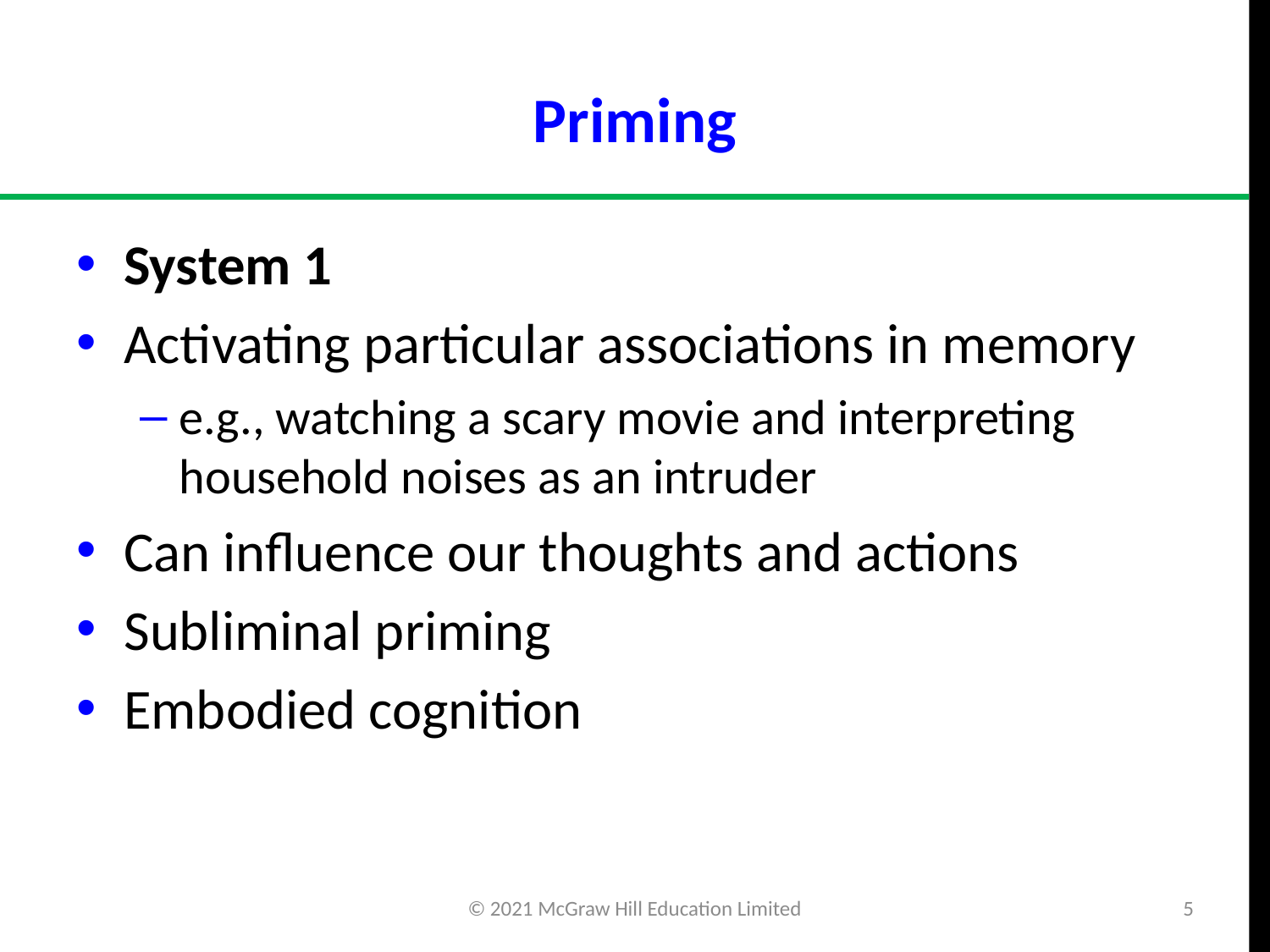

# Priming
System 1
Activating particular associations in memory
e.g., watching a scary movie and interpreting household noises as an intruder
Can influence our thoughts and actions
Subliminal priming
Embodied cognition

© 2021 McGraw Hill Education Limited
5